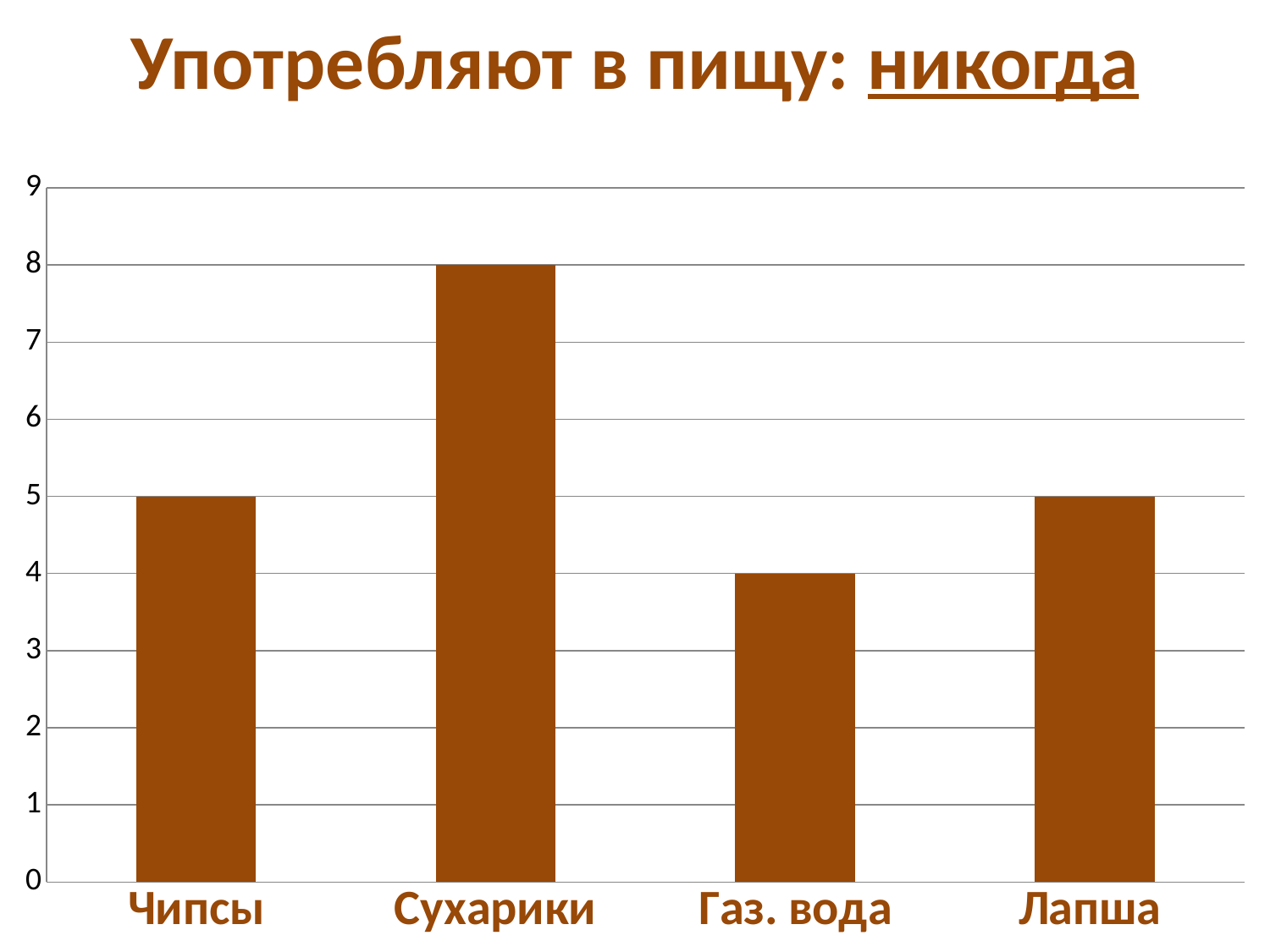

# Употребляют в пищу: никогда

### Chart

| Category | Редко |
|---|---|
| Чипсы | 5.0 |
| Сухарики | 8.0 |
| Газ. вода | 4.0 |
| Лапша  | 5.0 |